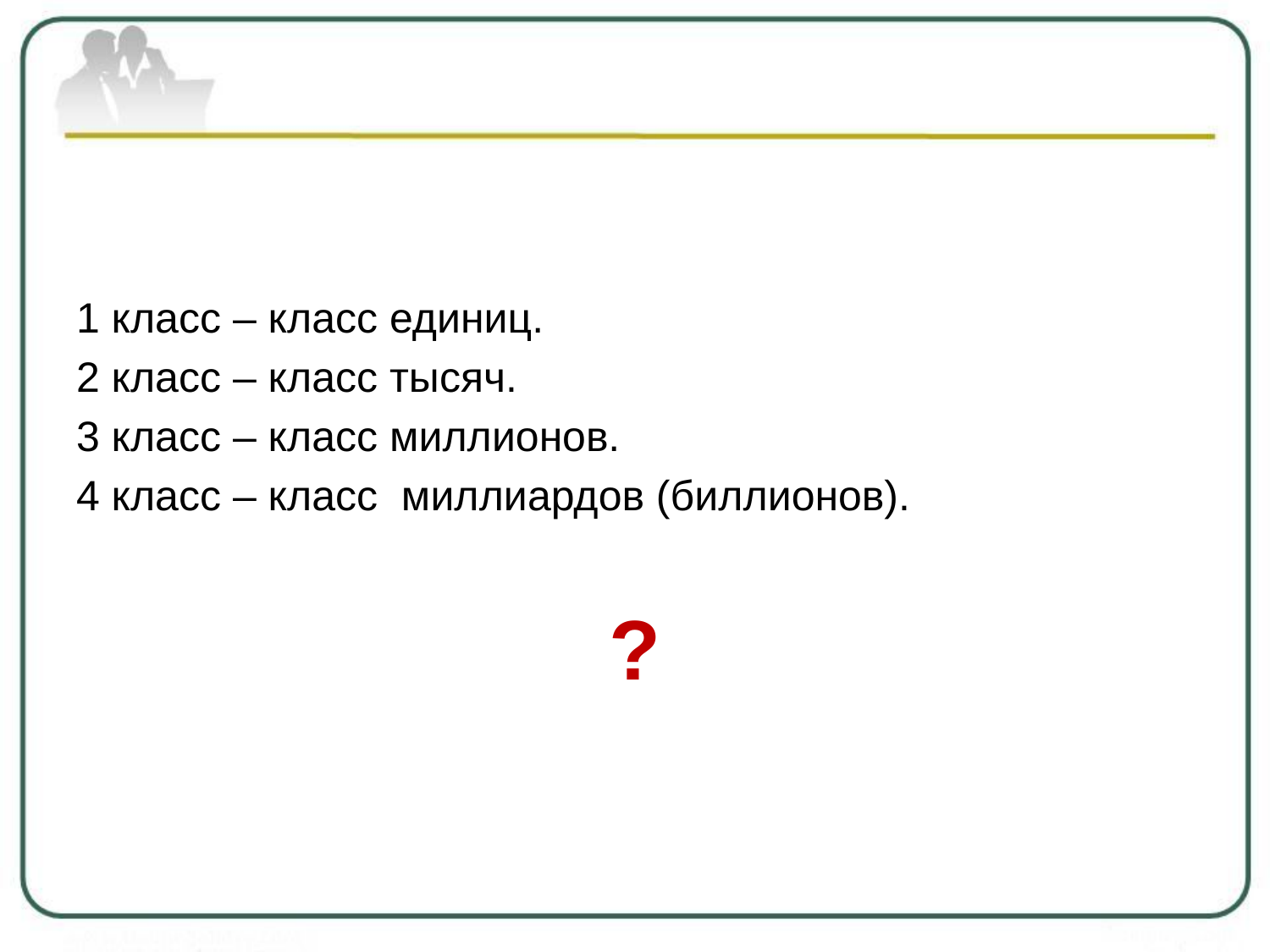

#

1 класс – класс единиц.
2 класс – класс тысяч.
3 класс – класс миллионов.
4 класс – класс  миллиардов (биллионов).

?